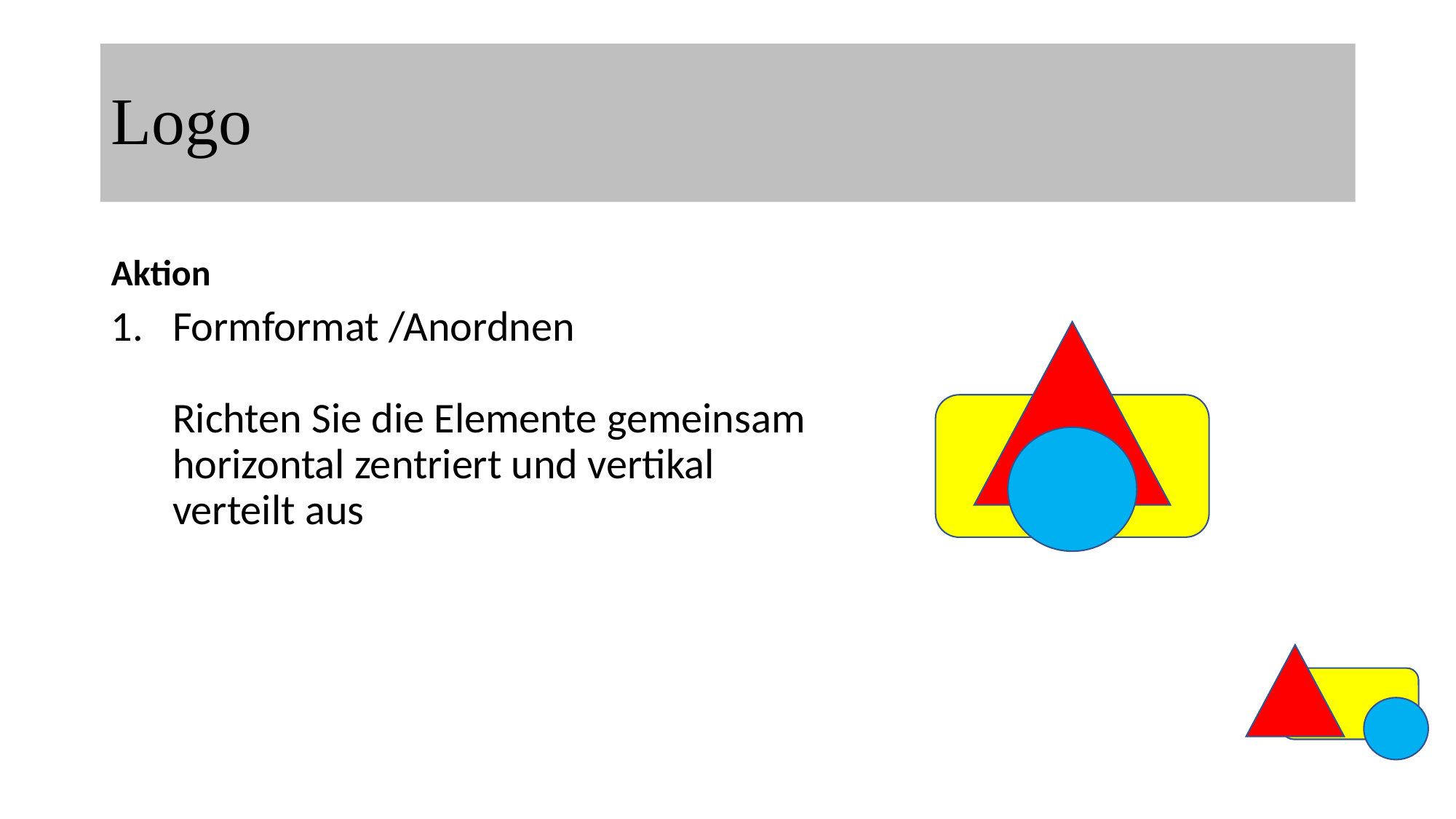

# Logo
Aktion
Formformat /Anordnen
Richten Sie die Elemente gemeinsam horizontal zentriert und vertikal verteilt aus